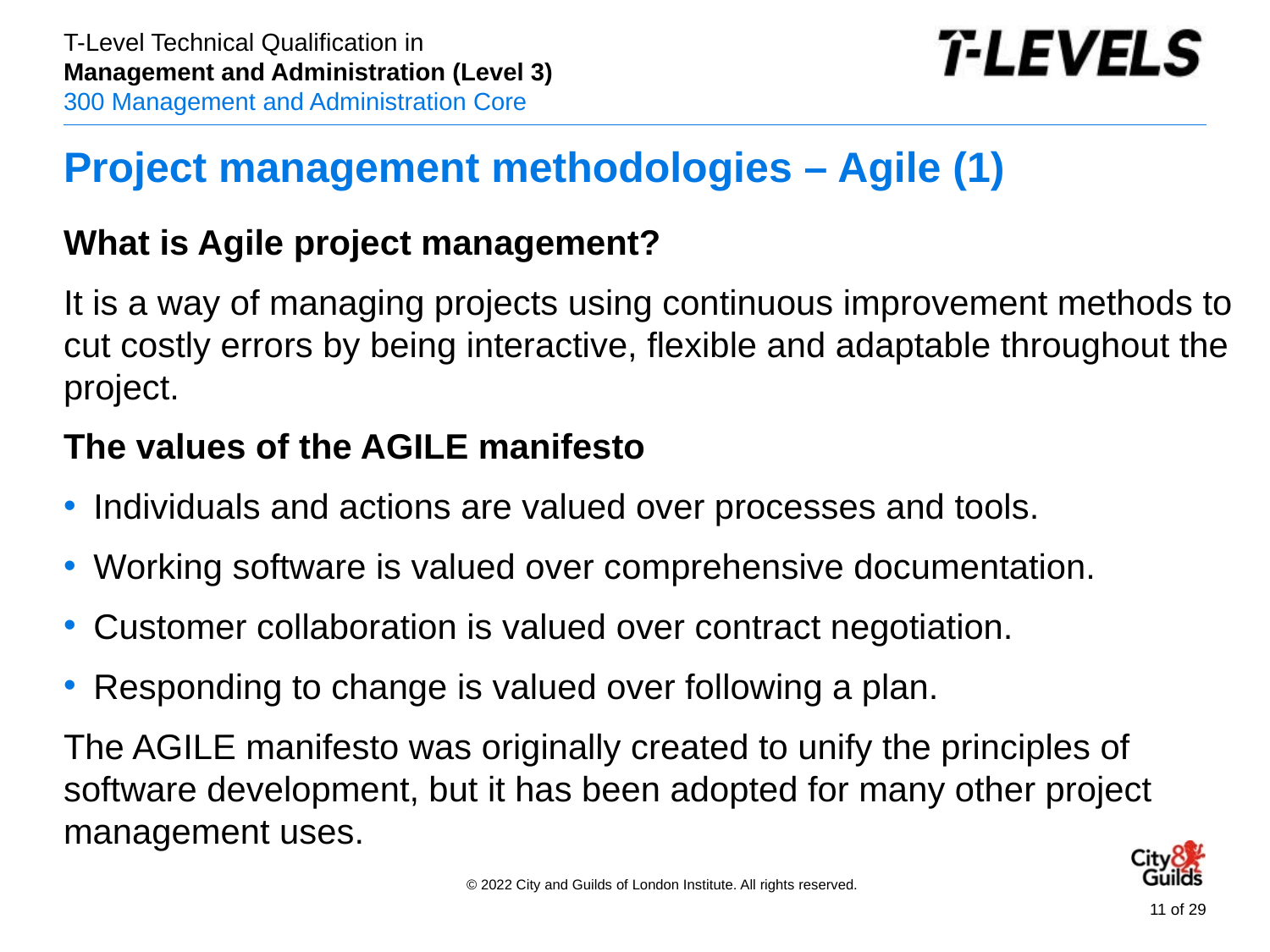

# Project management methodologies – Agile (1)
What is Agile project management?
It is a way of managing projects using continuous improvement methods to cut costly errors by being interactive, flexible and adaptable throughout the project.
The values of the AGILE manifesto
Individuals and actions are valued over processes and tools.
Working software is valued over comprehensive documentation.
Customer collaboration is valued over contract negotiation.
Responding to change is valued over following a plan.
The AGILE manifesto was originally created to unify the principles of software development, but it has been adopted for many other project management uses.